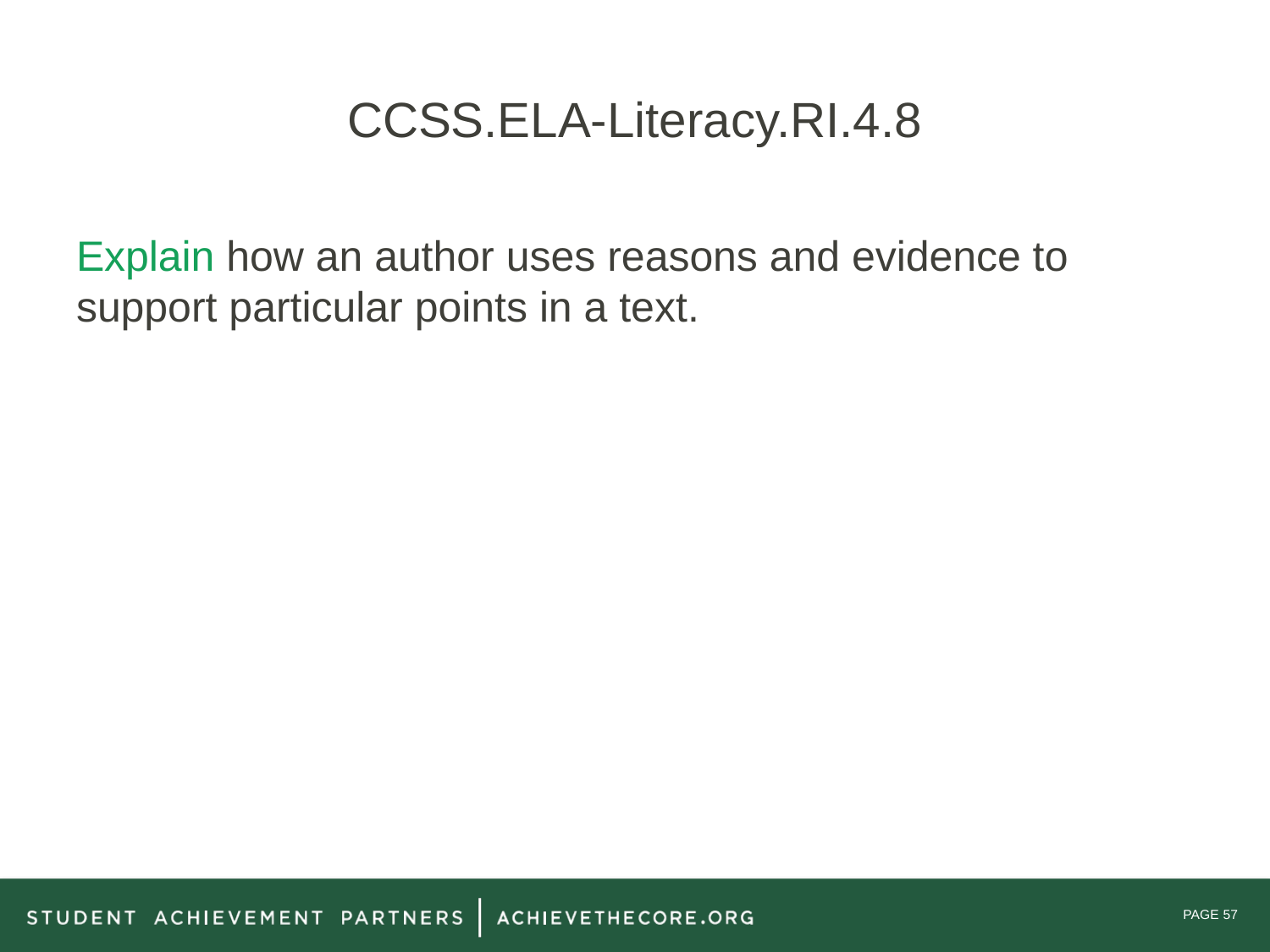

# CCSS.ELA-Literacy.RI.4.8
Explain how an author uses reasons and evidence to support particular points in a text.